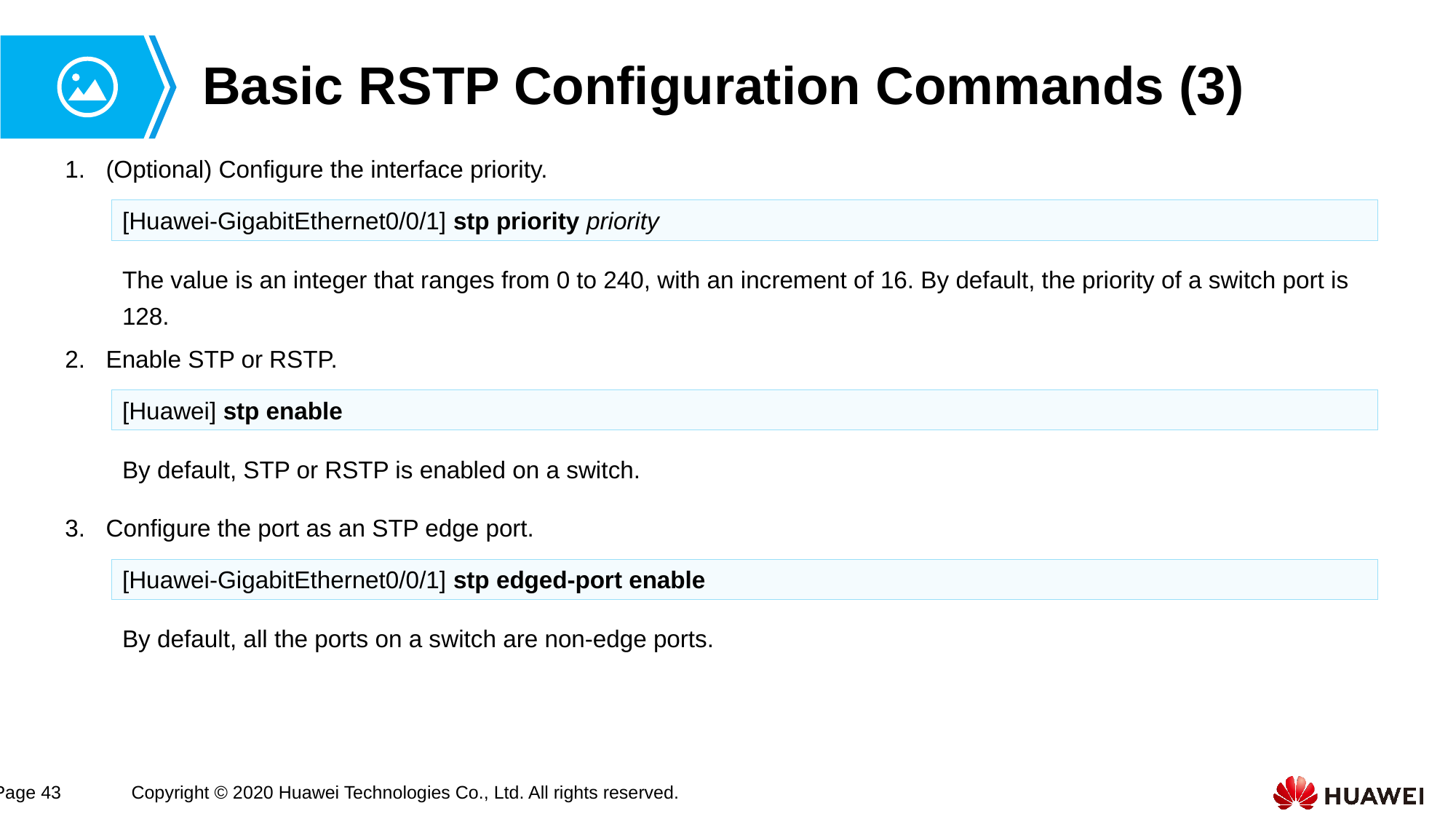

# Basic RSTP Configuration Commands (3)
(Optional) Configure the interface priority.
[Huawei-GigabitEthernet0/0/1] stp priority priority
The value is an integer that ranges from 0 to 240, with an increment of 16. By default, the priority of a switch port is 128.
Enable STP or RSTP.
[Huawei] stp enable
By default, STP or RSTP is enabled on a switch.
Configure the port as an STP edge port.
[Huawei-GigabitEthernet0/0/1] stp edged-port enable
By default, all the ports on a switch are non-edge ports.